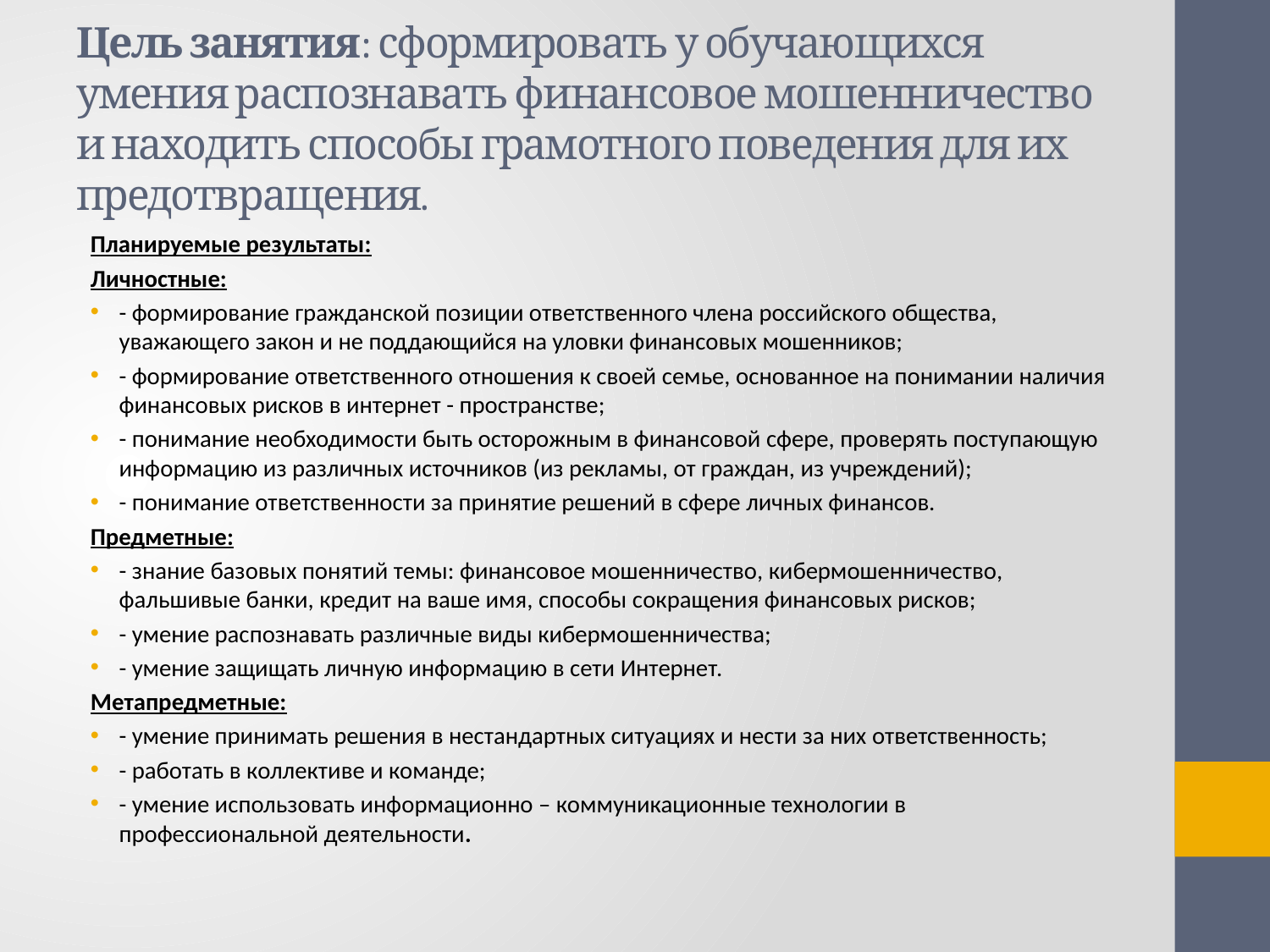

# Цель занятия: сформировать у обучающихся умения распознавать финансовое мошенничество и находить способы грамотного поведения для их предотвращения.
Планируемые результаты:
Личностные:
- формирование гражданской позиции ответственного члена российского общества, уважающего закон и не поддающийся на уловки финансовых мошенников;
- формирование ответственного отношения к своей семье, основанное на понимании наличия финансовых рисков в интернет - пространстве;
- понимание необходимости быть осторожным в финансовой сфере, проверять поступающую информацию из различных источников (из рекламы, от граждан, из учреждений);
- понимание ответственности за принятие решений в сфере личных финансов.
Предметные:
- знание базовых понятий темы: финансовое мошенничество, кибермошенничество, фальшивые банки, кредит на ваше имя, способы сокращения финансовых рисков;
- умение распознавать различные виды кибермошенничества;
- умение защищать личную информацию в сети Интернет.
Метапредметные:
- умение принимать решения в нестандартных ситуациях и нести за них ответственность;
- работать в коллективе и команде;
- умение использовать информационно – коммуникационные технологии в профессиональной деятельности.